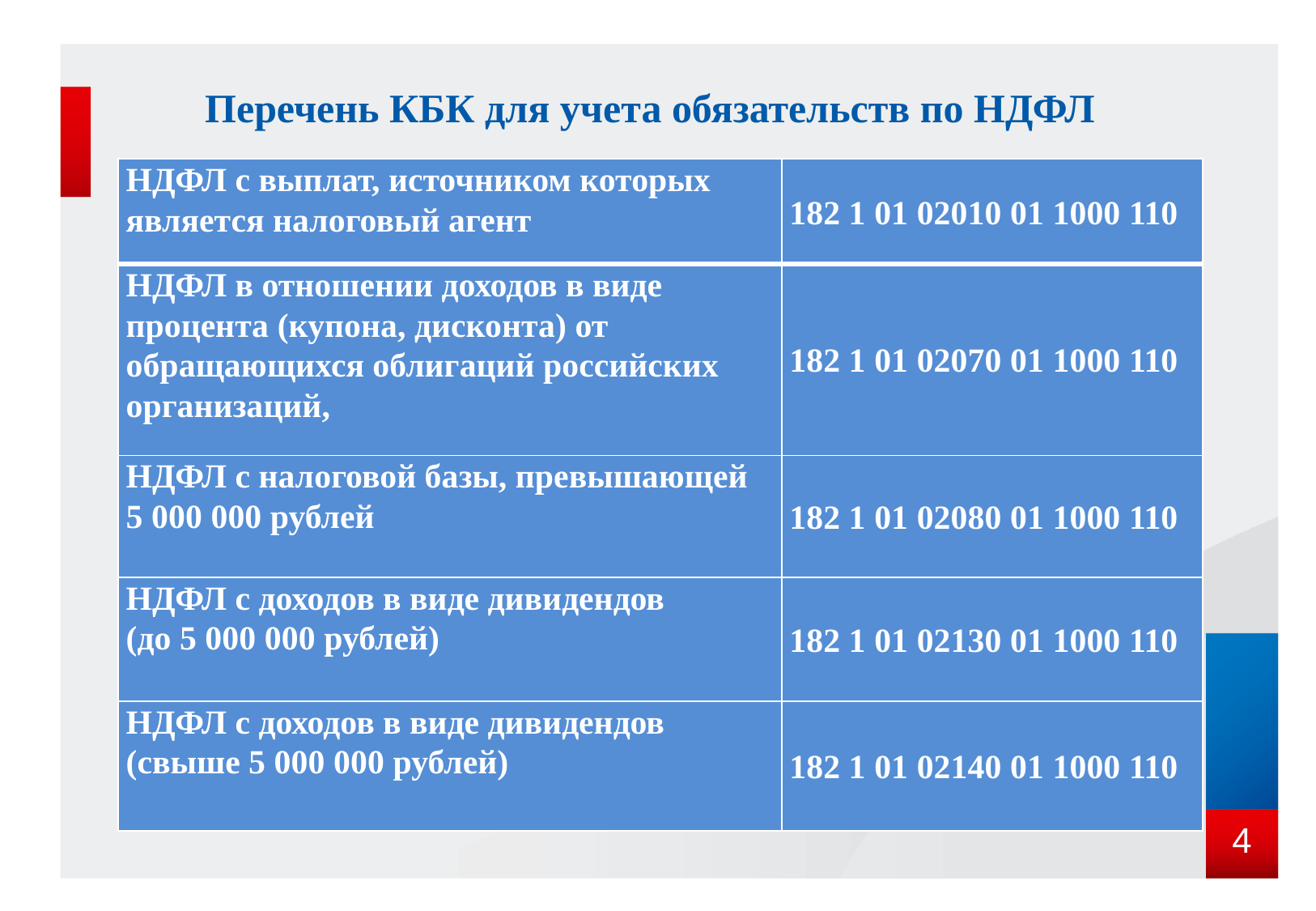

# Перечень КБК для учета обязательств по НДФЛ
| НДФЛ с выплат, источником которых является налоговый агент | 182 1 01 02010 01 1000 110 |
| --- | --- |
| НДФЛ в отношении доходов в виде процента (купона, дисконта) от обращающихся облигаций российских организаций, | 182 1 01 02070 01 1000 110 |
| НДФЛ с налоговой базы, превышающей 5 000 000 рублей | 182 1 01 02080 01 1000 110 |
| НДФЛ с доходов в виде дивидендов (до 5 000 000 рублей) | 182 1 01 02130 01 1000 110 |
| НДФЛ с доходов в виде дивидендов (свыше 5 000 000 рублей) | 182 1 01 02140 01 1000 110 |

4